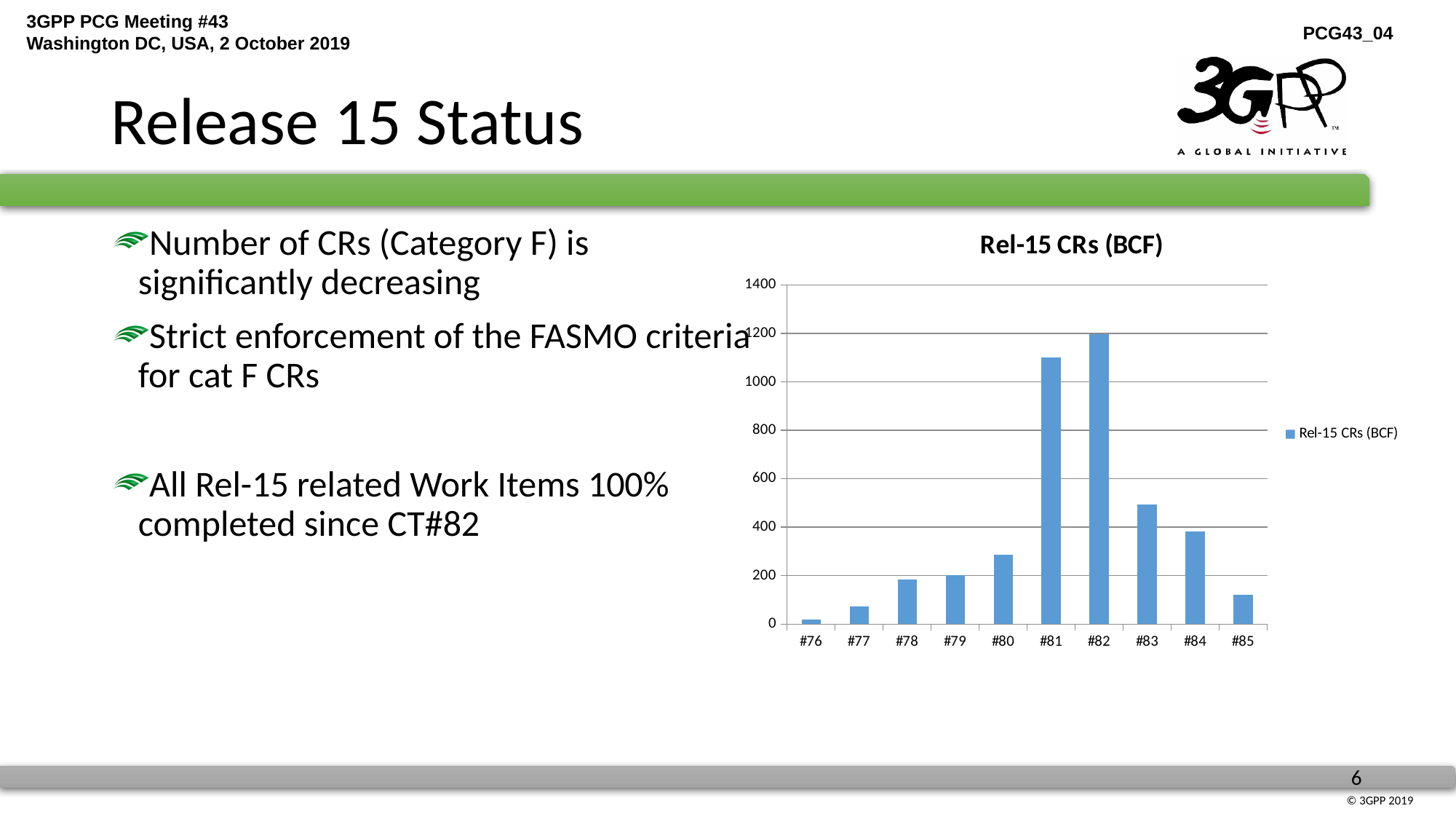

# Release 15 Status

### Chart:

| Category | Rel-15 CRs (BCF) |
|---|---|
| #76 | 19.0 |
| #77 | 71.0 |
| #78 | 182.0 |
| #79 | 201.0 |
| #80 | 285.0 |
| #81 | 1100.0 |
| #82 | 1196.0 |
| #83 | 493.0 |
| #84 | 381.0 |
| #85 | 120.0 |
Number of CRs (Category F) is significantly decreasing
Strict enforcement of the FASMO criteria for cat F CRs

All Rel-15 related Work Items 100% completed since CT#82